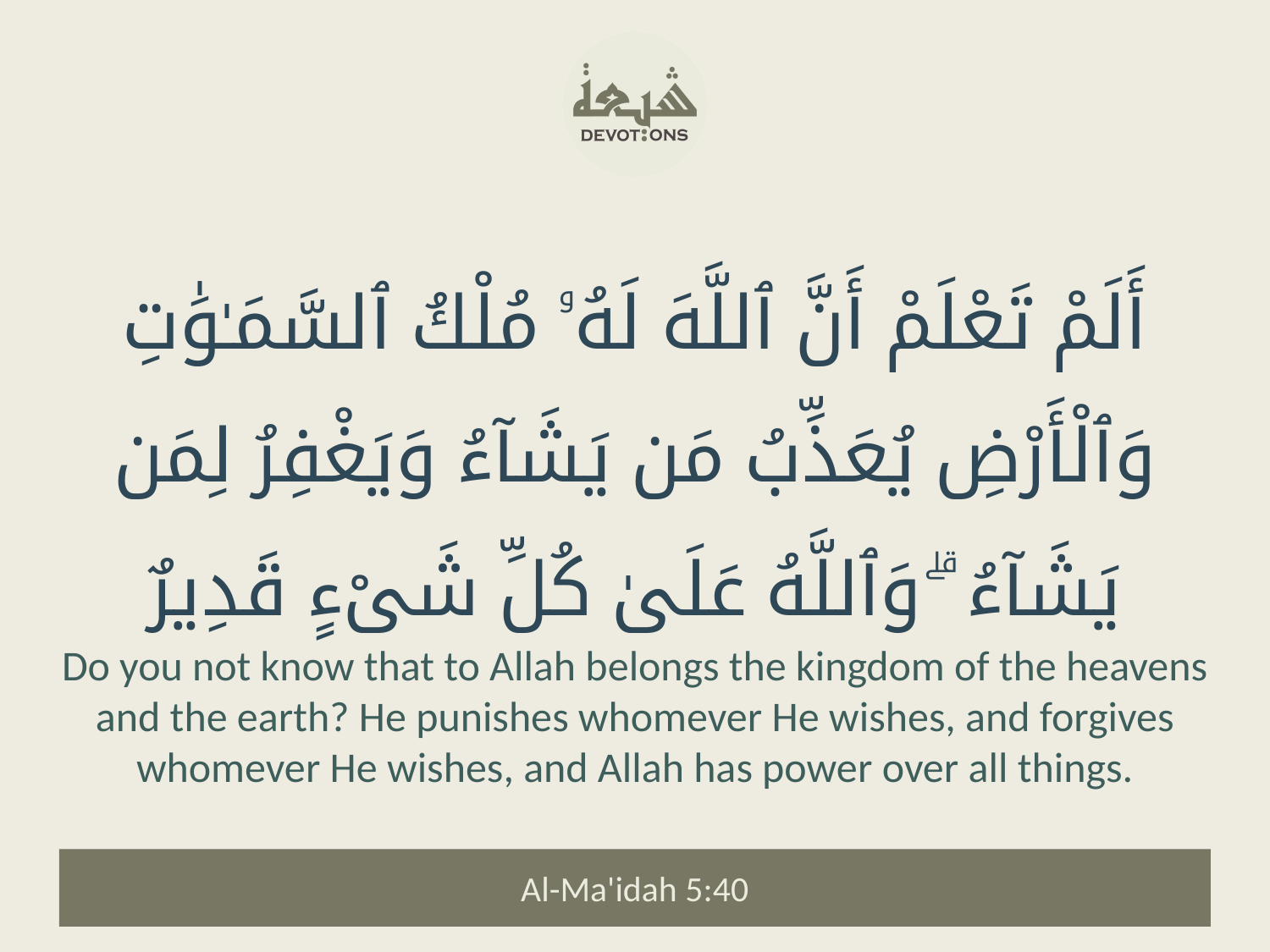

أَلَمْ تَعْلَمْ أَنَّ ٱللَّهَ لَهُۥ مُلْكُ ٱلسَّمَـٰوَٰتِ وَٱلْأَرْضِ يُعَذِّبُ مَن يَشَآءُ وَيَغْفِرُ لِمَن يَشَآءُ ۗ وَٱللَّهُ عَلَىٰ كُلِّ شَىْءٍ قَدِيرٌ
Do you not know that to Allah belongs the kingdom of the heavens and the earth? He punishes whomever He wishes, and forgives whomever He wishes, and Allah has power over all things.
Al-Ma'idah 5:40